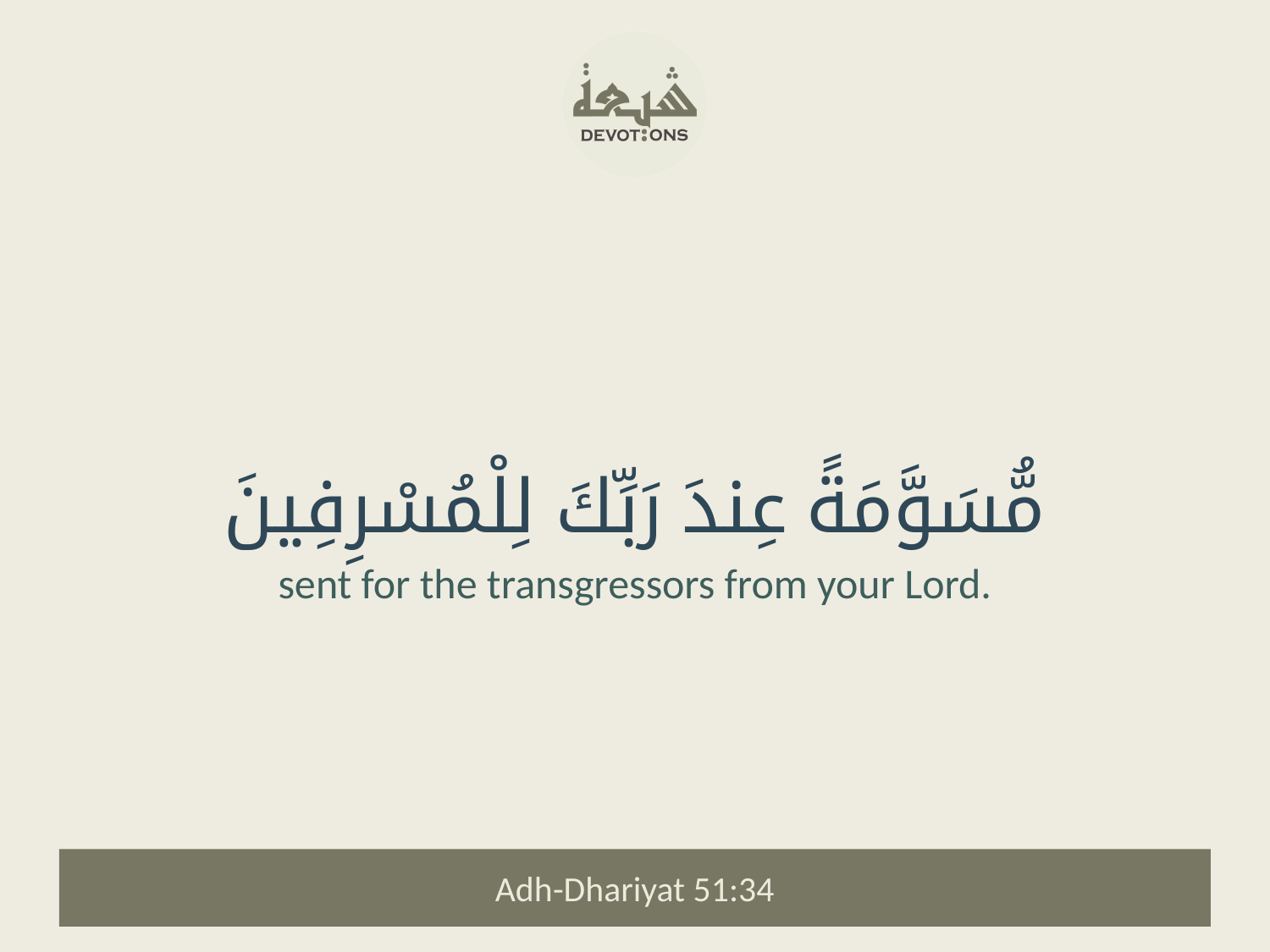

مُّسَوَّمَةً عِندَ رَبِّكَ لِلْمُسْرِفِينَ
sent for the transgressors from your Lord.
Adh-Dhariyat 51:34